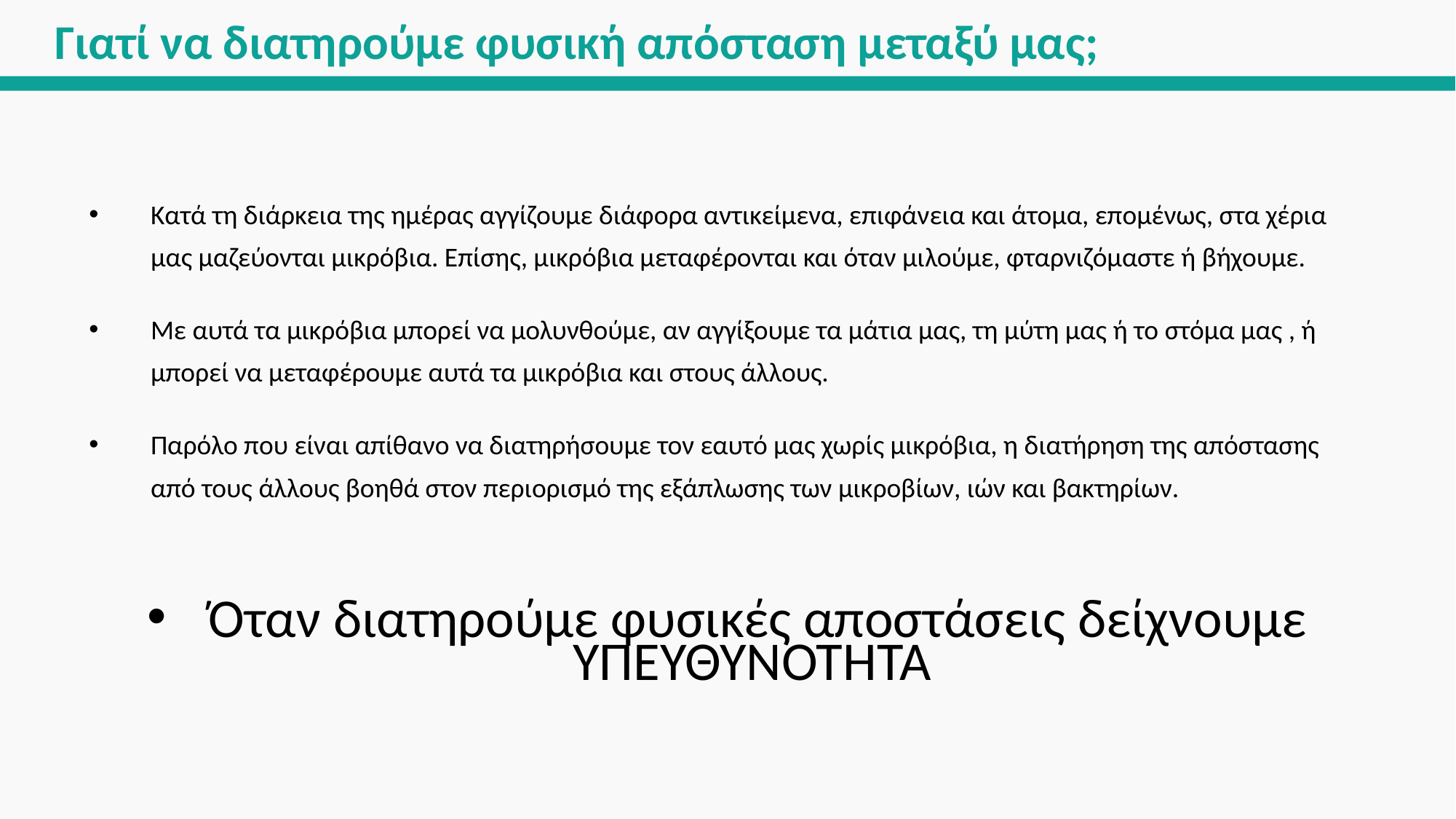

# Γιατί να διατηρούμε φυσική απόσταση μεταξύ μας;
Κατά τη διάρκεια της ημέρας αγγίζουμε διάφορα αντικείμενα, επιφάνεια και άτομα, επομένως, στα χέρια μας μαζεύονται μικρόβια. Επίσης, μικρόβια μεταφέρονται και όταν μιλούμε, φταρνιζόμαστε ή βήχουμε.
Με αυτά τα μικρόβια μπορεί να μολυνθούμε, αν αγγίξουμε τα μάτια μας, τη μύτη μας ή το στόμα μας , ή μπορεί να μεταφέρουμε αυτά τα μικρόβια και στους άλλους.
Παρόλο που είναι απίθανο να διατηρήσουμε τον εαυτό μας χωρίς μικρόβια, η διατήρηση της απόστασης από τους άλλους βοηθά στον περιορισμό της εξάπλωσης των μικροβίων, ιών και βακτηρίων.

Όταν διατηρούμε φυσικές αποστάσεις δείχνουμε ΥΠΕΥΘΥΝΟΤΗΤΑ